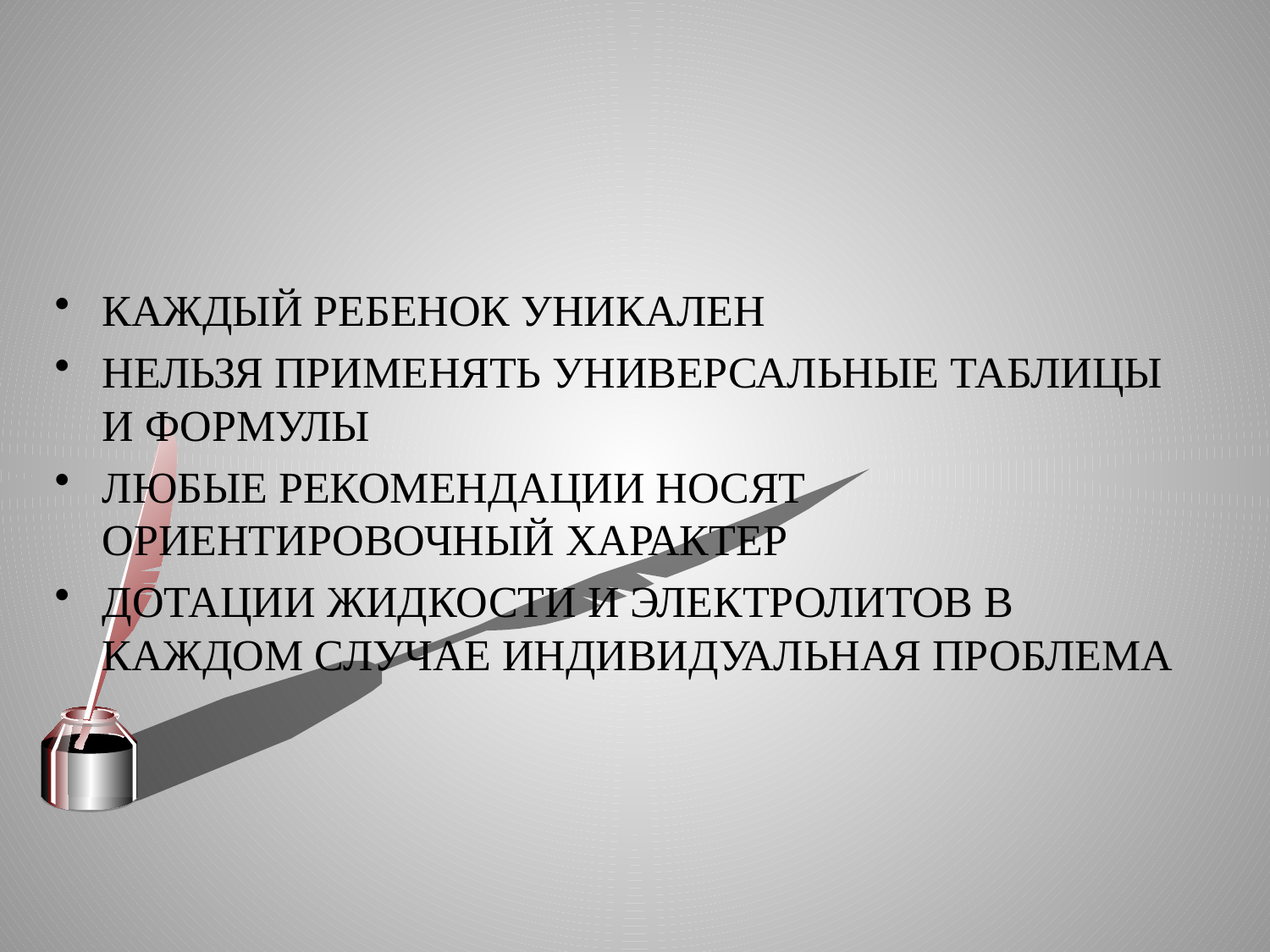

#
КАЖДЫЙ РЕБЕНОК УНИКАЛЕН
НЕЛЬЗЯ ПРИМЕНЯТЬ УНИВЕРСАЛЬНЫЕ ТАБЛИЦЫ И ФОРМУЛЫ
ЛЮБЫЕ РЕКОМЕНДАЦИИ НОСЯТ ОРИЕНТИРОВОЧНЫЙ ХАРАКТЕР
ДОТАЦИИ ЖИДКОСТИ И ЭЛЕКТРОЛИТОВ В КАЖДОМ СЛУЧАЕ ИНДИВИДУАЛЬНАЯ ПРОБЛЕМА